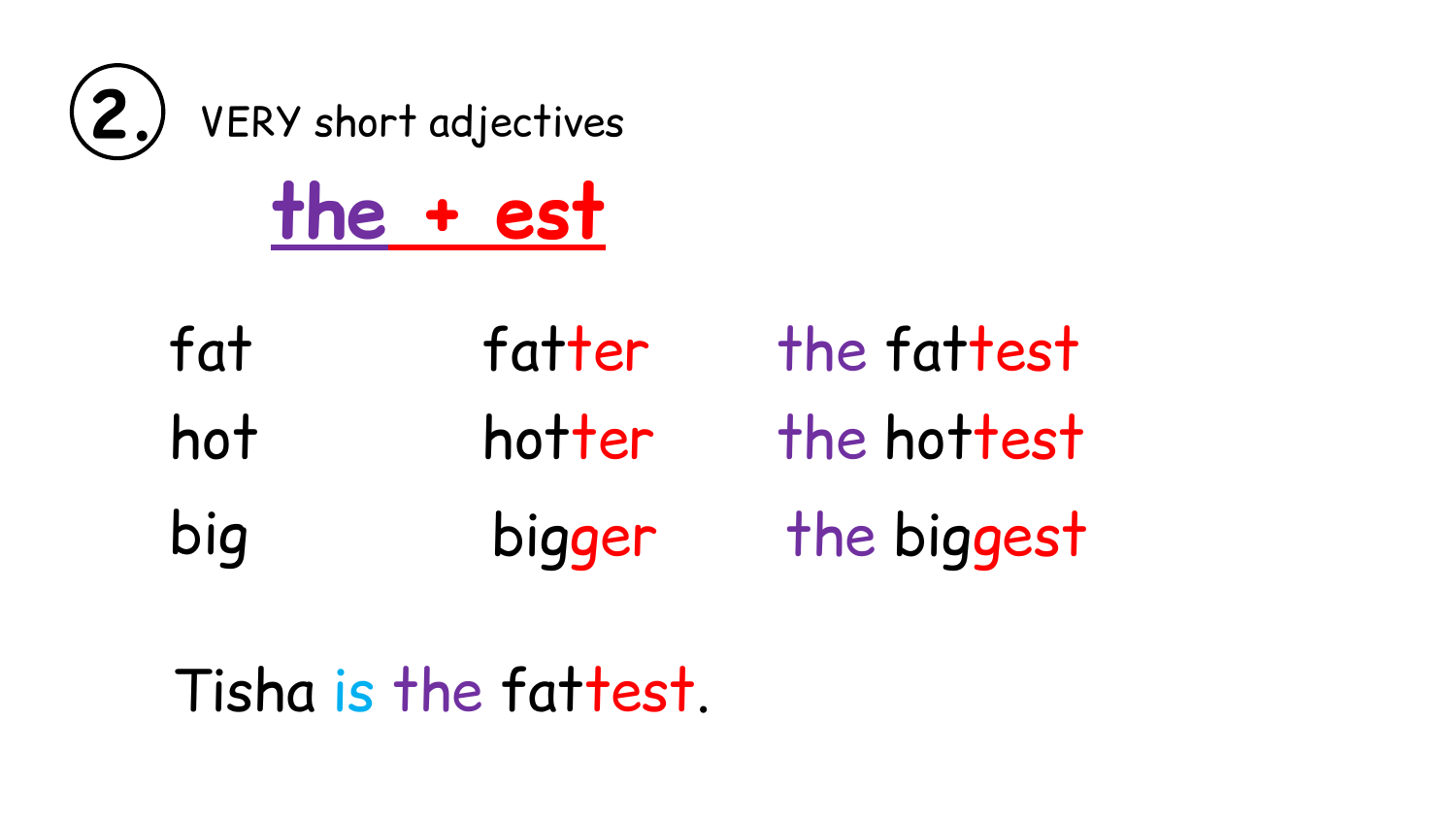

2.
VERY short adjectives
the + est
fat
fatter
the fattest
hot
hotter
the hottest
big
bigger
the biggest
Tisha is the fattest.